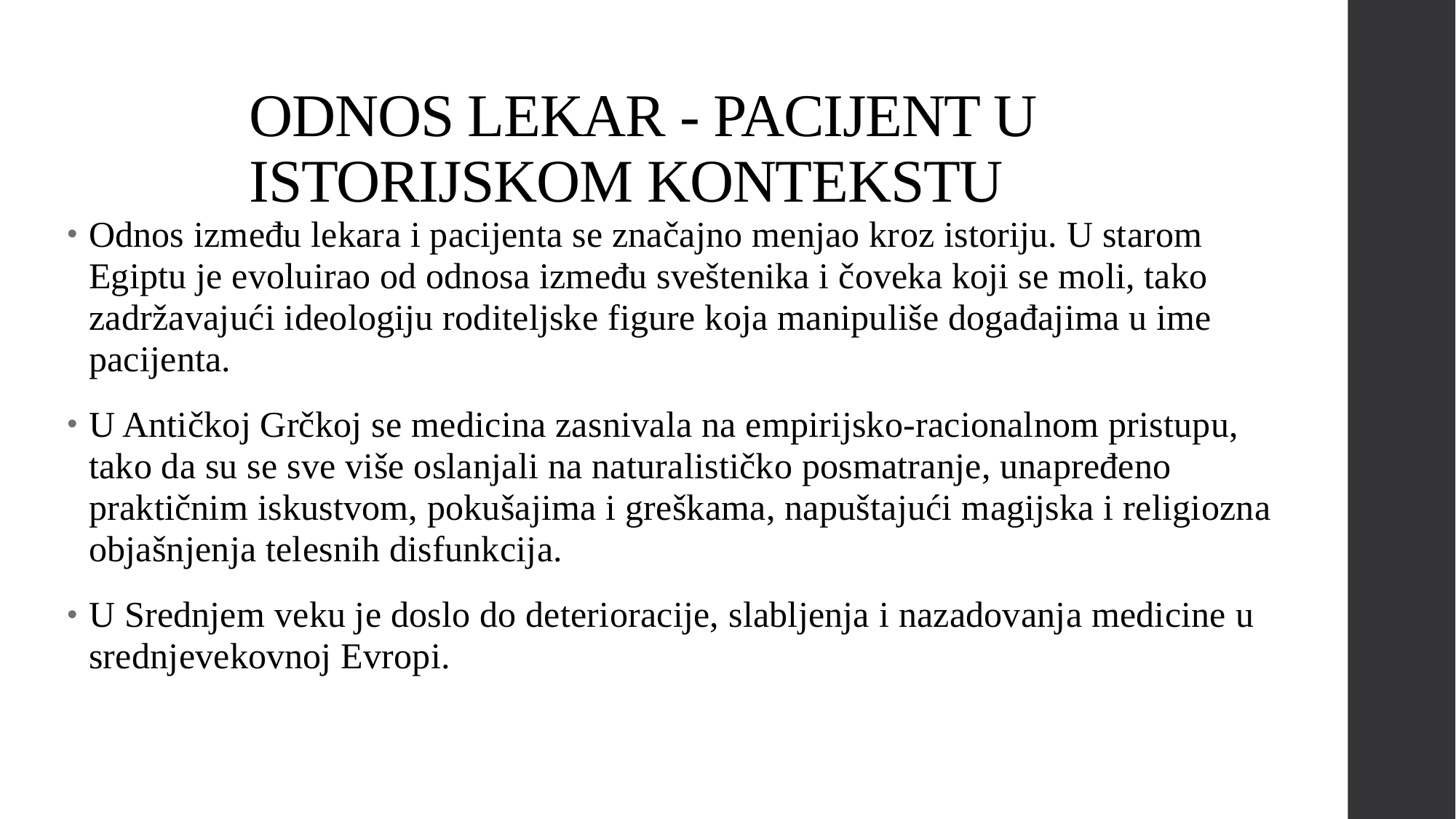

# ODNOS LEKAR - PACIJENT U ISTORIJSKOM KONTEKSTU
Odnos između lekara i pacijenta se značajno menjao kroz istoriju. U starom Egiptu je evoluirao od odnosa između sveštenika i čoveka koji se moli, tako zadržavajući ideologiju roditeljske figure koja manipuliše događajima u ime pacijenta.
U Antičkoj Grčkoj se medicina zasnivala na empirijsko-racionalnom pristupu, tako da su se sve više oslanjali na naturalističko posmatranje, unapređeno praktičnim iskustvom, pokušajima i greškama, napuštajući magijska i religiozna objašnjenja telesnih disfunkcija.
U Srednjem veku je doslo do deterioracije, slabljenja i nazadovanja medicine u srednjevekovnoj Evropi.